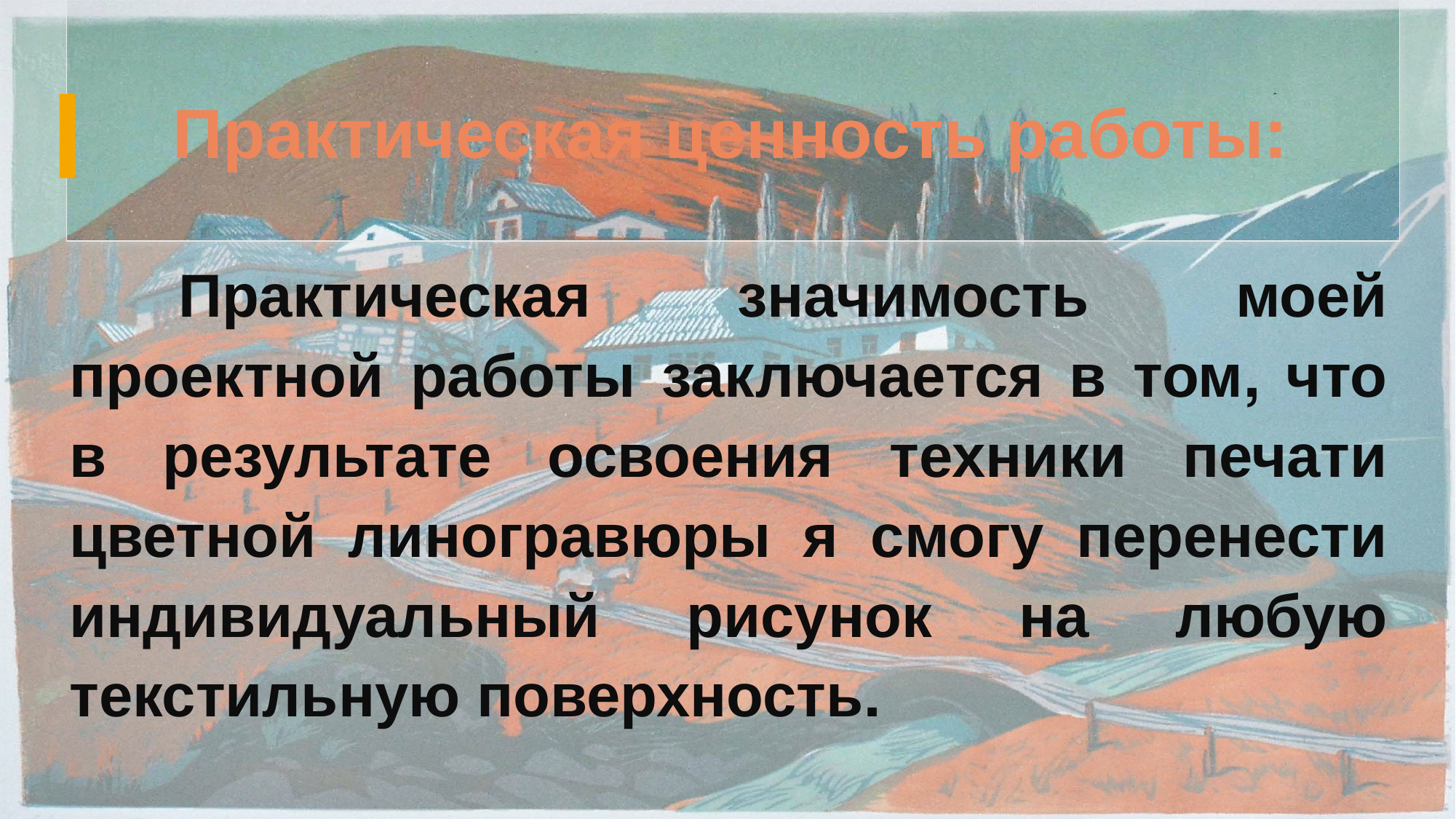

# Практическая ценность работы:
	Практическая значимость моей проектной работы заключается в том, что в результате освоения техники печати цветной линогравюры я смогу перенести индивидуальный рисунок на любую текстильную поверхность.